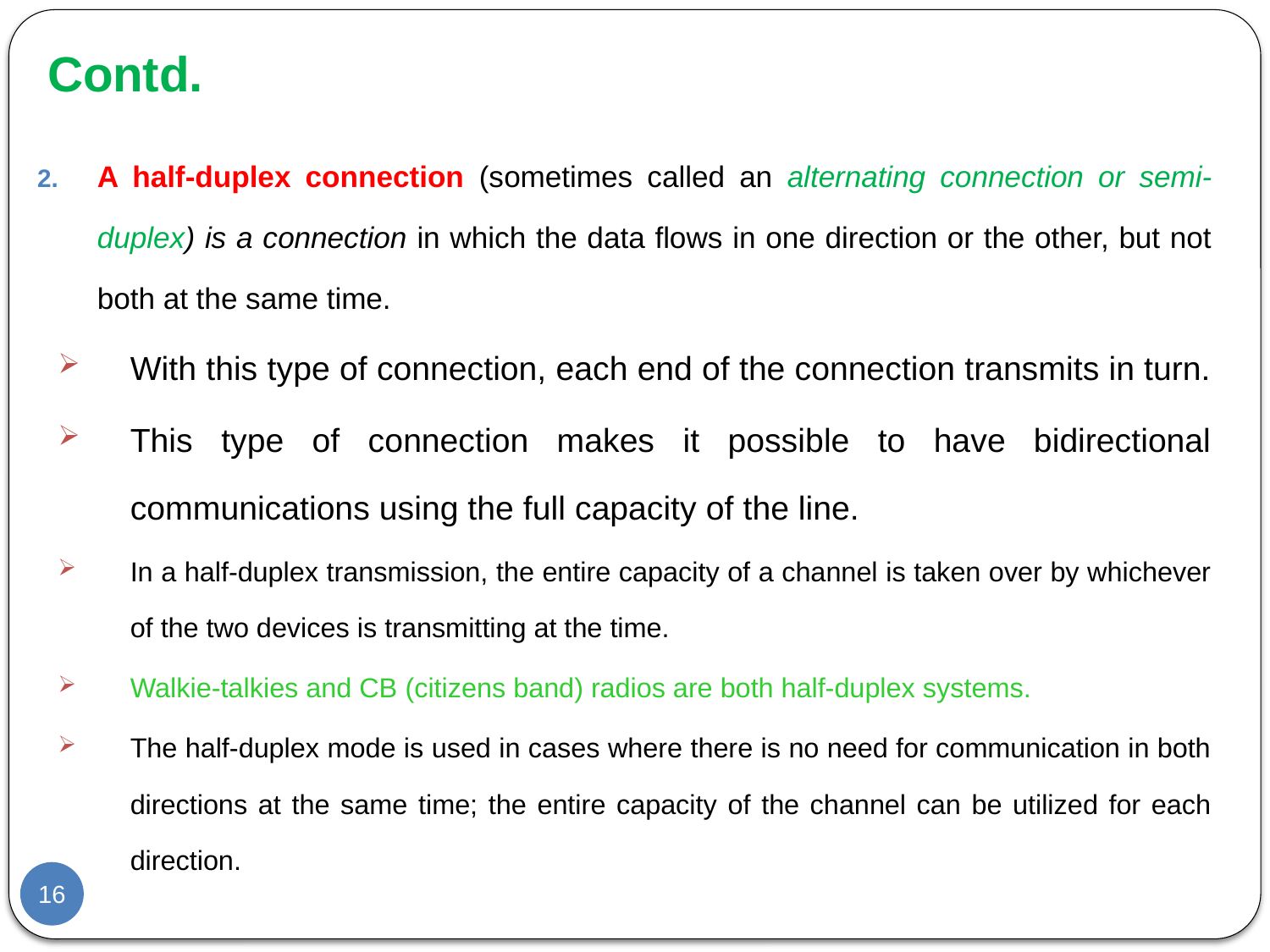

Contd.
A half-duplex connection (sometimes called an alternating connection or semi-duplex) is a connection in which the data flows in one direction or the other, but not both at the same time.
With this type of connection, each end of the connection transmits in turn.
This type of connection makes it possible to have bidirectional communications using the full capacity of the line.
In a half-duplex transmission, the entire capacity of a channel is taken over by whichever of the two devices is transmitting at the time.
Walkie-talkies and CB (citizens band) radios are both half-duplex systems.
The half-duplex mode is used in cases where there is no need for communication in both directions at the same time; the entire capacity of the channel can be utilized for each direction.
16